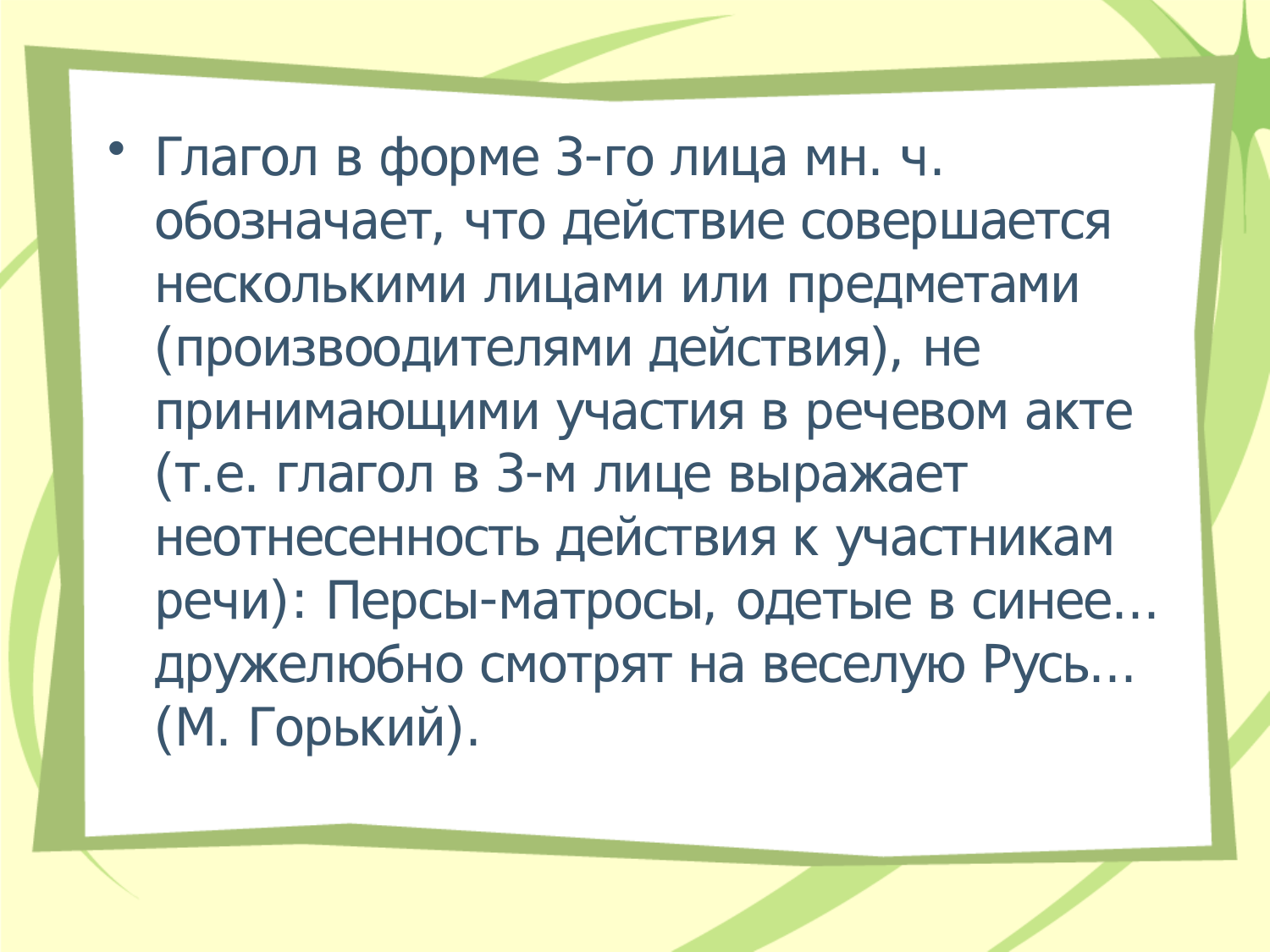

Глагол в форме 3-го лица мн. ч. обозначает, что действие совершается несколькими лицами или предметами (произвоодителями действия), не принимающими участия в речевом акте (т.е. глагол в 3-м лице выражает неотнесенность действия к участникам речи): Персы-матросы, одетые в синее... дружелюбно смотрят на веселую Русь... (М. Горький).